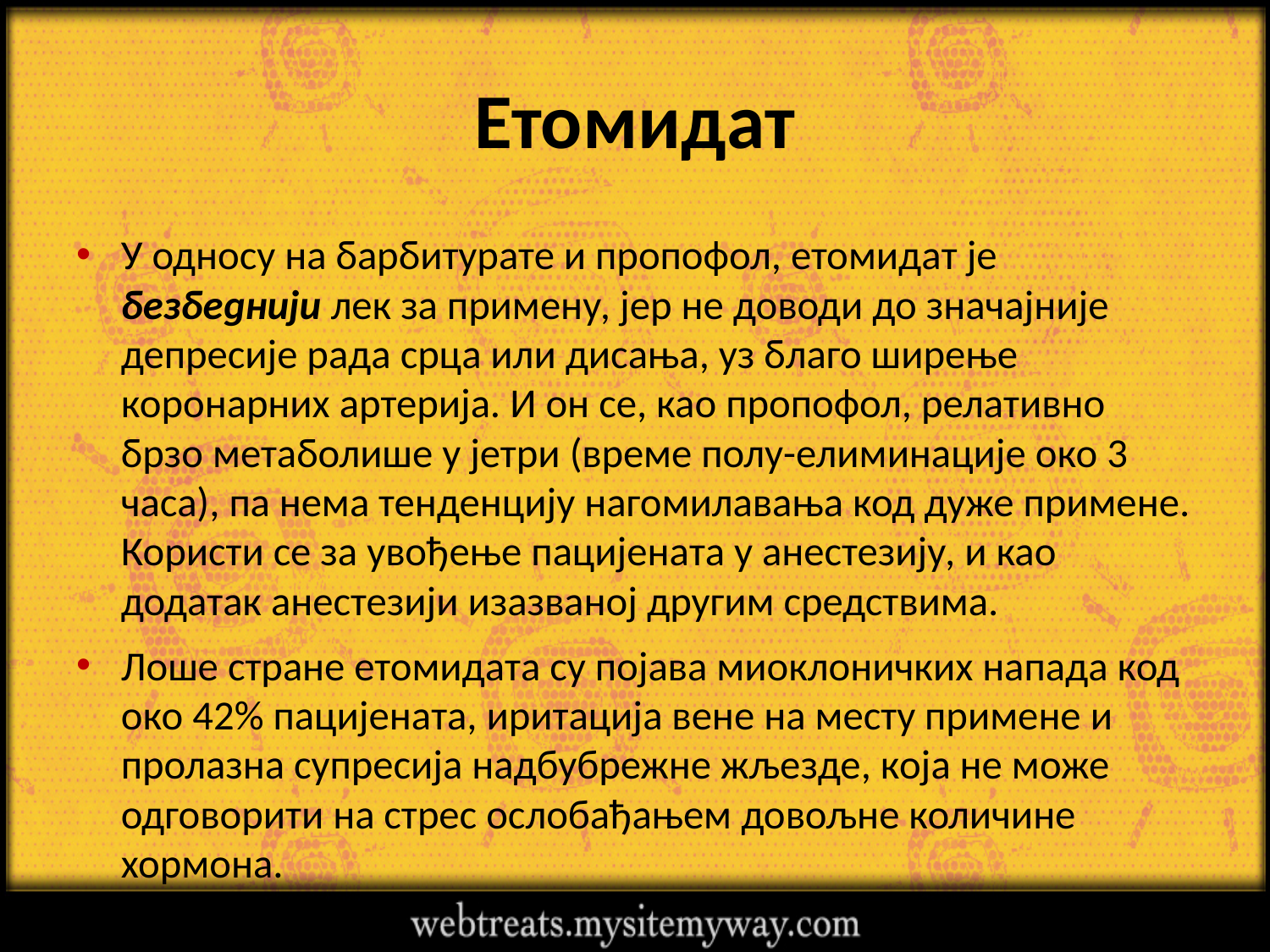

# Етомидат
У односу на барбитурате и пропофол, етомидат је безбеднији лек за примену, јер не доводи до значајније депресије рада срца или дисања, уз благо ширење коронарних артерија. И он се, као пропофол, релативно брзо метаболише у јетри (време полу-елиминације око 3 часа), па нема тенденцију нагомилавања код дуже примене. Користи се за увођење пацијената у анестезију, и као додатак анестезији изазваној другим средствима.
Лоше стране етомидата су појава миоклоничких напада код око 42% пацијената, иритација вене на месту примене и пролазна супресија надбубрежне жљезде, која не може одговорити на стрес ослобађањем довољне количине хормона.